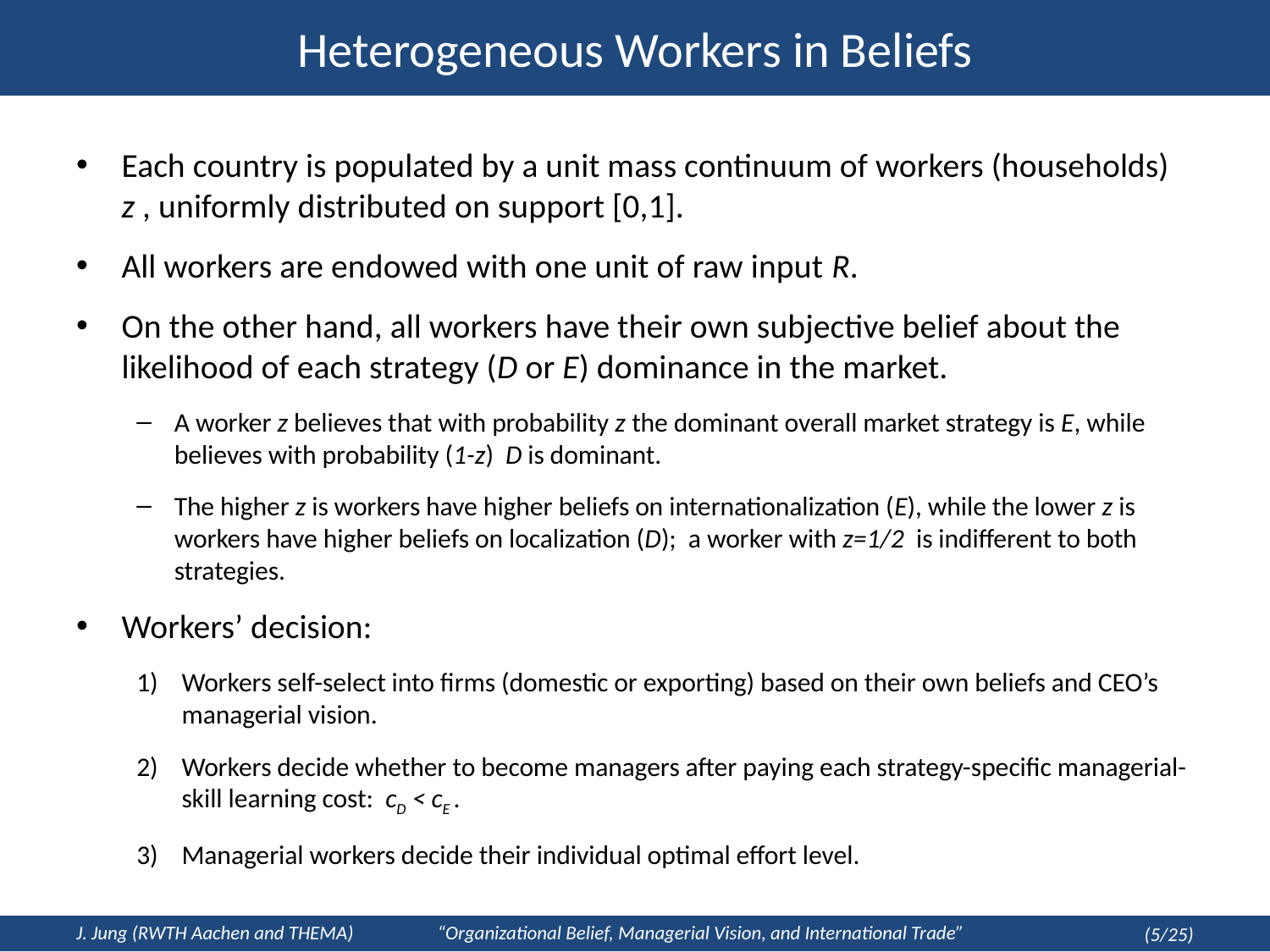

# Heterogeneous Workers in Beliefs
Each country is populated by a unit mass continuum of workers (households)  z , uniformly distributed on support [0,1].
All workers are endowed with one unit of raw input R.
On the other hand, all workers have their own subjective belief about the likelihood of each strategy (D or E) dominance in the market.
A worker z believes that with probability z the dominant overall market strategy is E, while believes with probability (1-z)  D is dominant.
The higher z is workers have higher beliefs on internationalization (E), while the lower z is workers have higher beliefs on localization (D);  a worker with z=1/2  is indifferent to both strategies.
Workers’ decision:
Workers self-select into firms (domestic or exporting) based on their own beliefs and CEO’s managerial vision.
Workers decide whether to become managers after paying each strategy-specific managerial-skill learning cost:  cD < cE .
Managerial workers decide their individual optimal effort level.
J. Jung (RWTH Aachen and THEMA)                   “Organizational Belief, Managerial Vision, and International Trade”
(5/25)